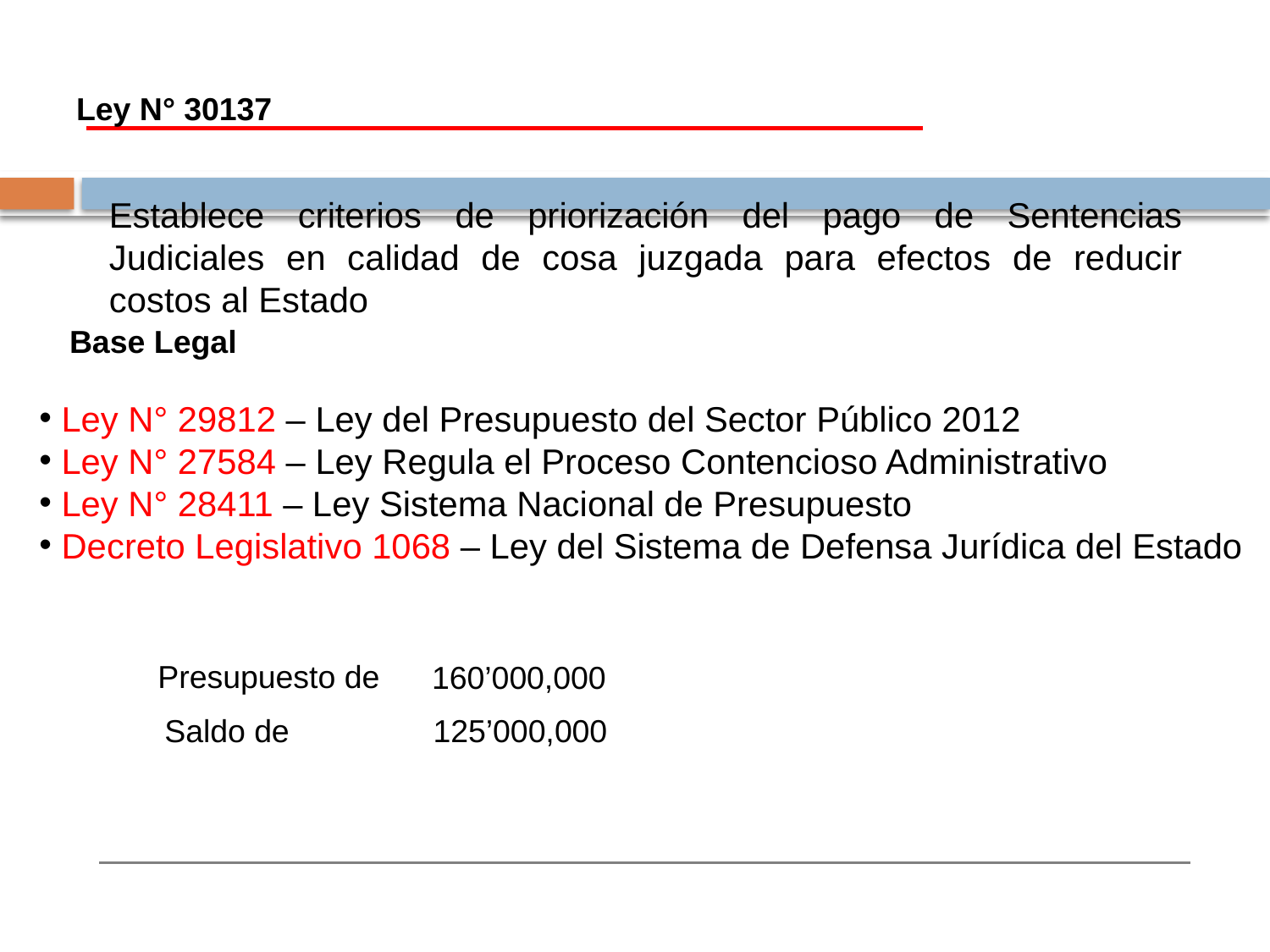

Ley N° 30137
Establece criterios de priorización del pago de Sentencias Judiciales en calidad de cosa juzgada para efectos de reducir costos al Estado
Base Legal
 Ley N° 29812 – Ley del Presupuesto del Sector Público 2012
 Ley N° 27584 – Ley Regula el Proceso Contencioso Administrativo
 Ley N° 28411 – Ley Sistema Nacional de Presupuesto
 Decreto Legislativo 1068 – Ley del Sistema de Defensa Jurídica del Estado
Presupuesto de
160’000,000
125’000,000
Saldo de
4